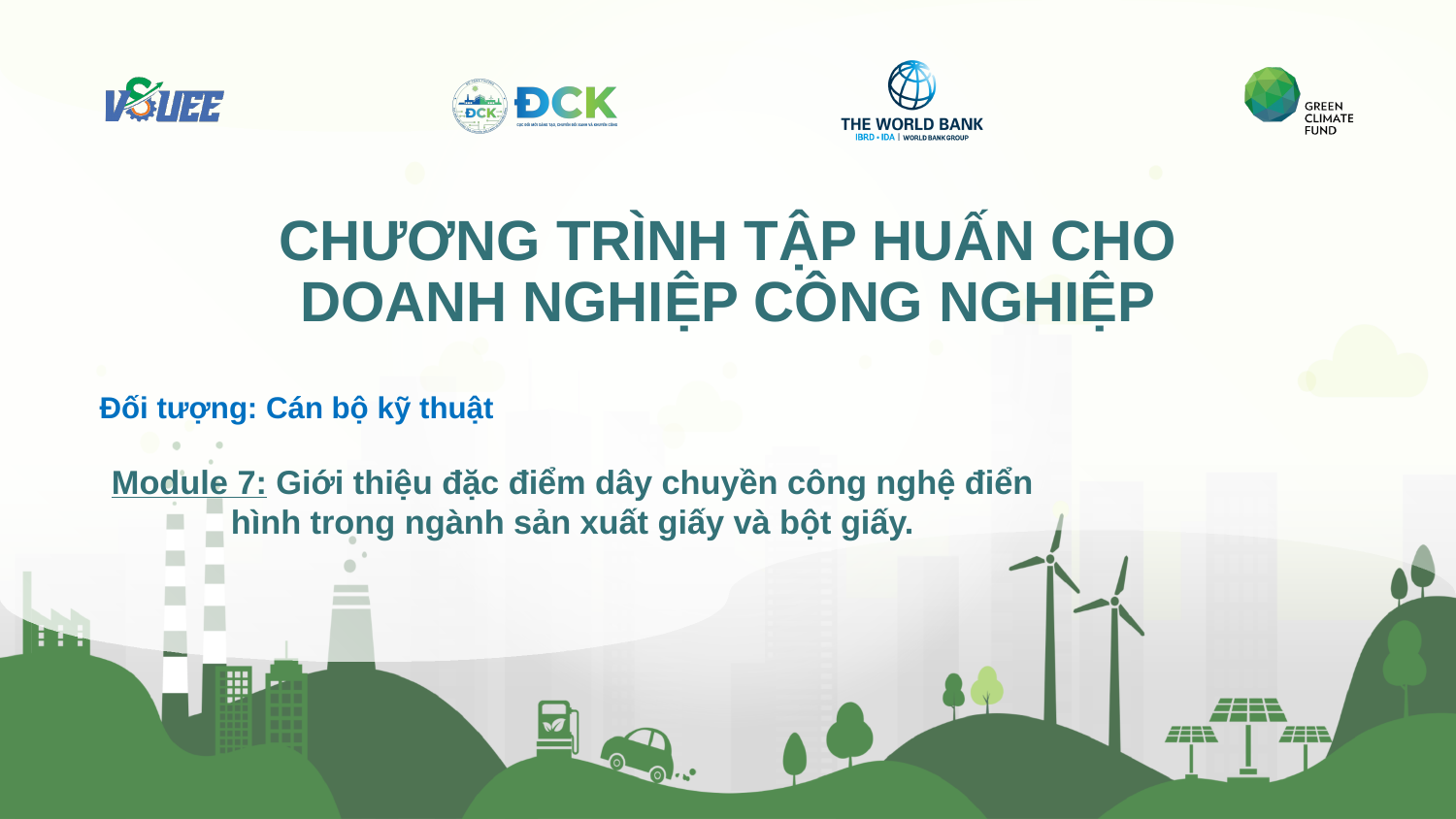

# CHƯƠNG TRÌNH TẬP HUẤN CHO DOANH NGHIỆP CÔNG NGHIỆP
Đối tượng: Cán bộ kỹ thuật
Module 7: Giới thiệu đặc điểm dây chuyền công nghệ điển hình trong ngành sản xuất giấy và bột giấy.